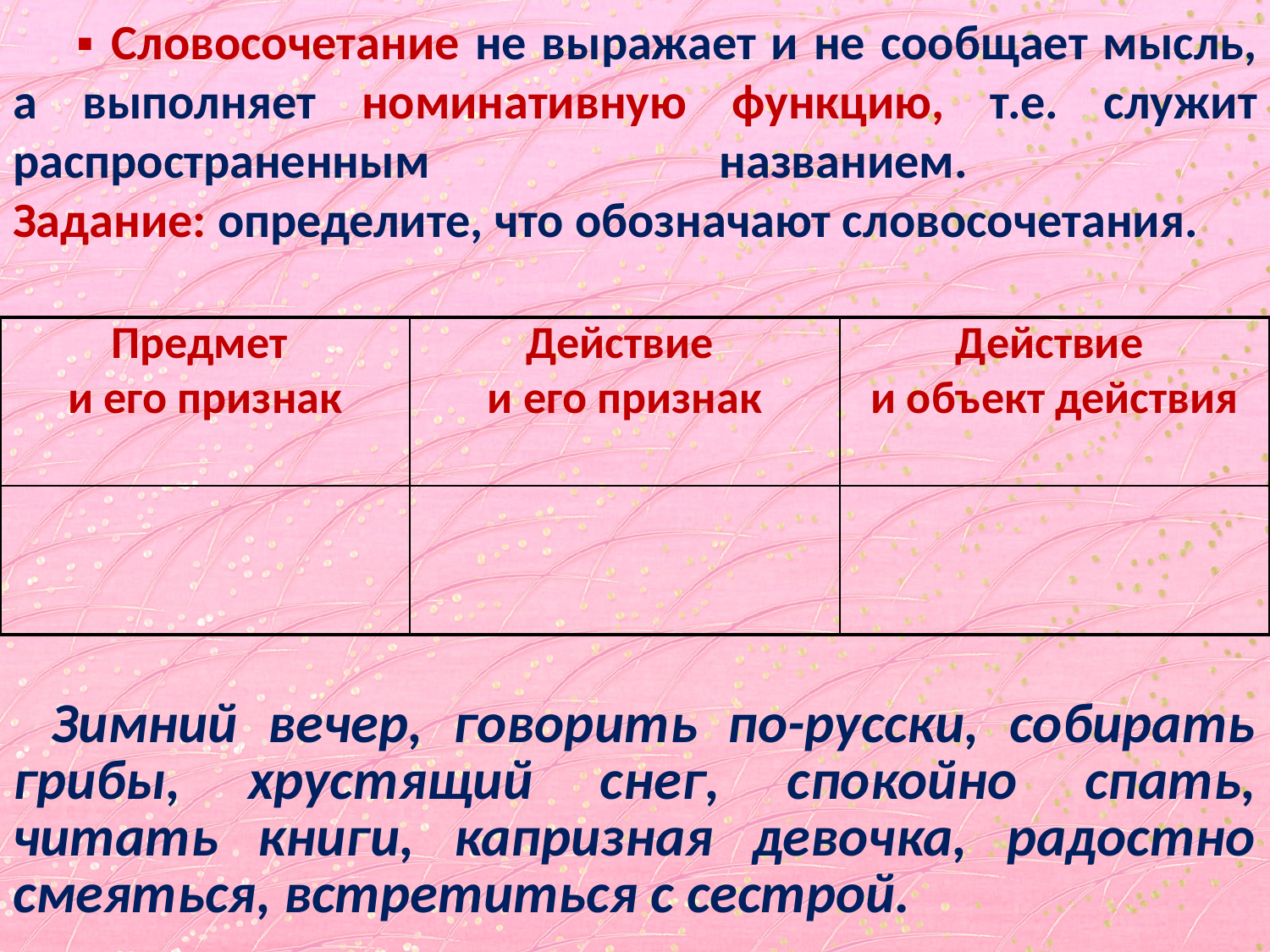

# ▪ Словосочетание не выражает и не сообщает мысль, а выполняет номинативную функцию, т.е. служит распространенным названием. Задание: определите, что обозначают словосочетания.
| Предмет и его признак | Действие и его признак | Действие и объект действия |
| --- | --- | --- |
|  |  |  |
Зимний вечер, говорить по-русски, собирать грибы, хрустящий снег, спокойно спать, читать книги, капризная девочка, радостно смеяться, встретиться с сестрой.